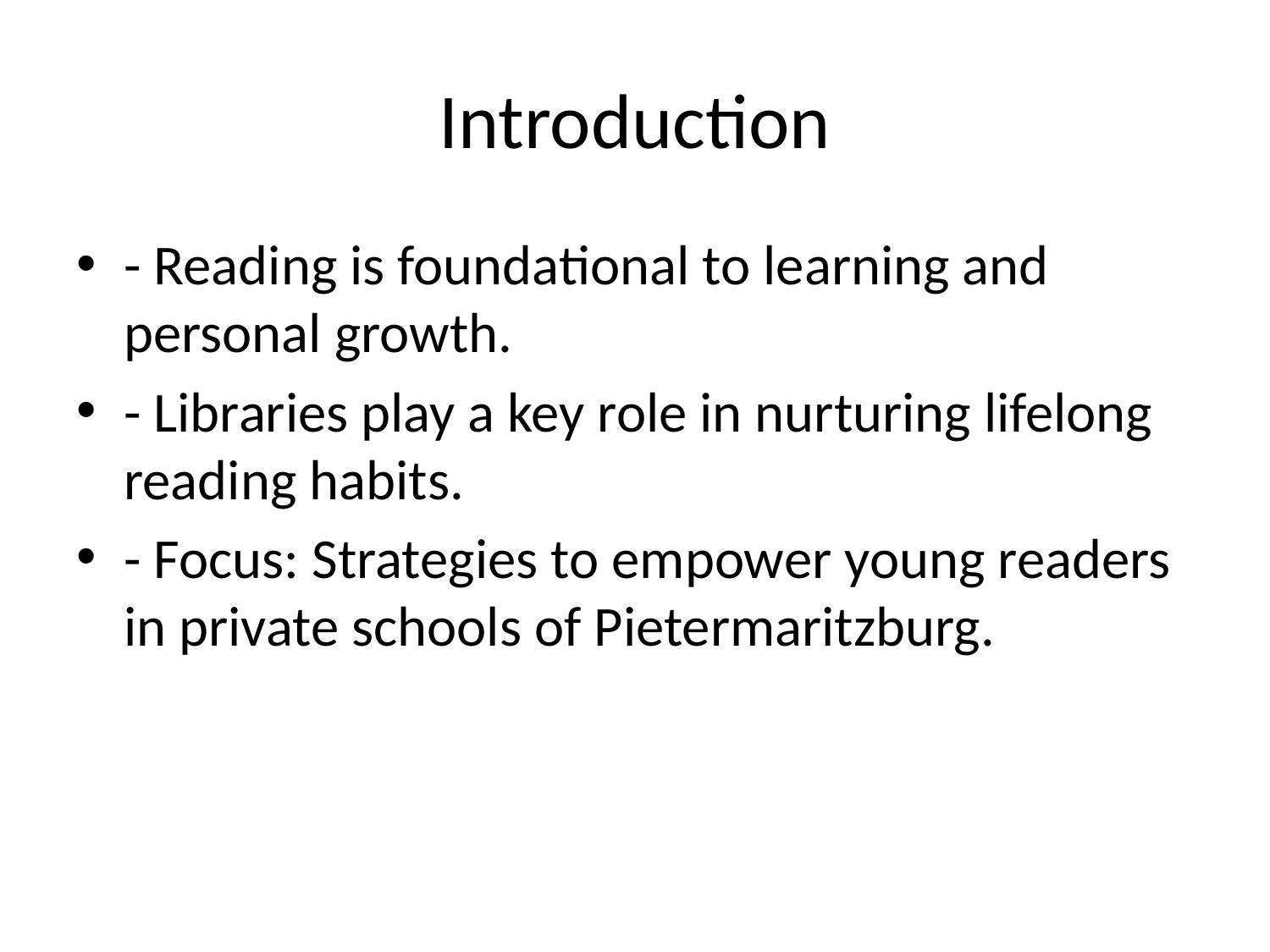

# Introduction
- Reading is foundational to learning and personal growth.
- Libraries play a key role in nurturing lifelong reading habits.
- Focus: Strategies to empower young readers in private schools of Pietermaritzburg.